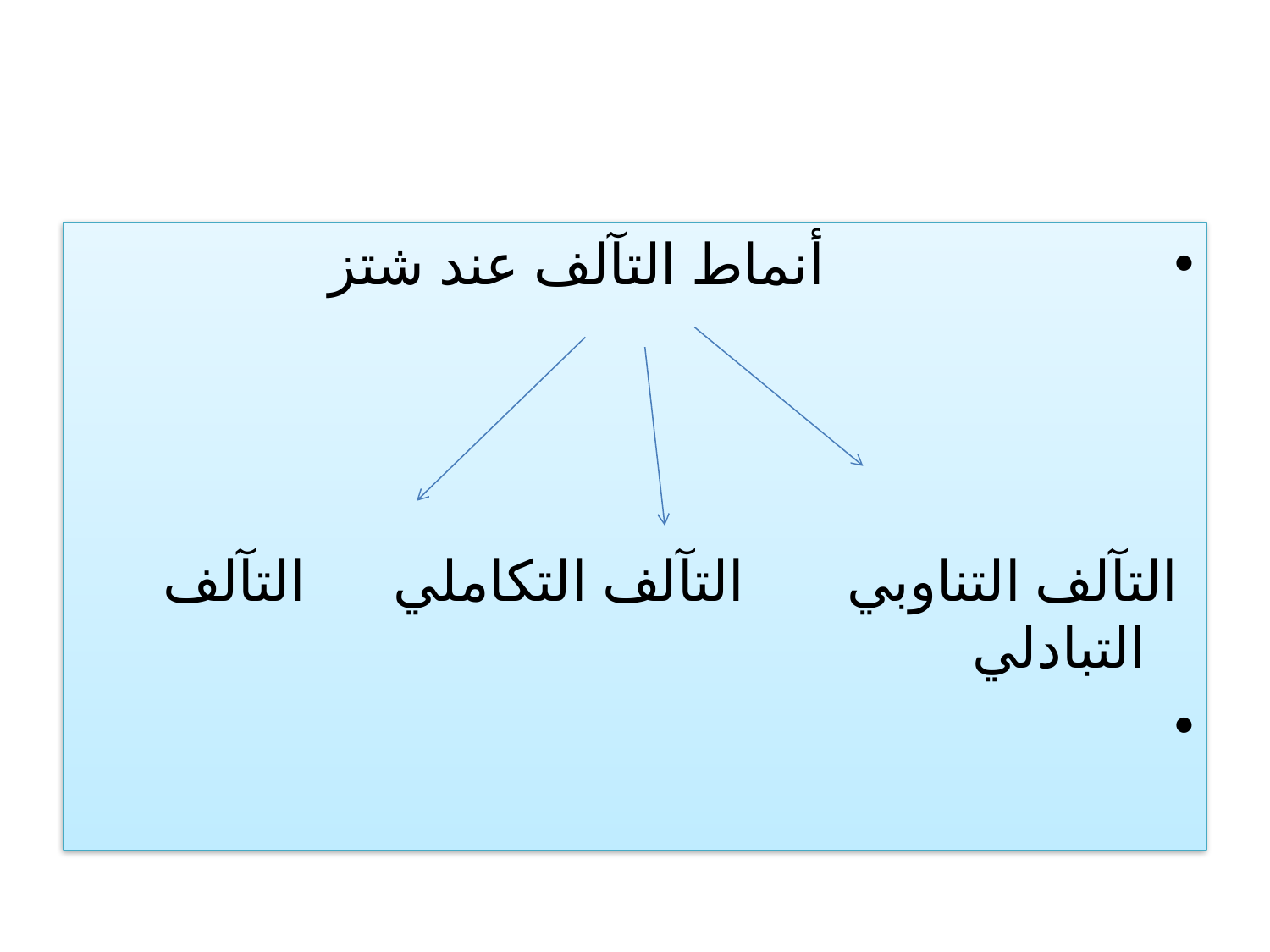

أنماط التآلف عند شتز

 التآلف التناوبي       التآلف التكاملي      التآلف التبادلي